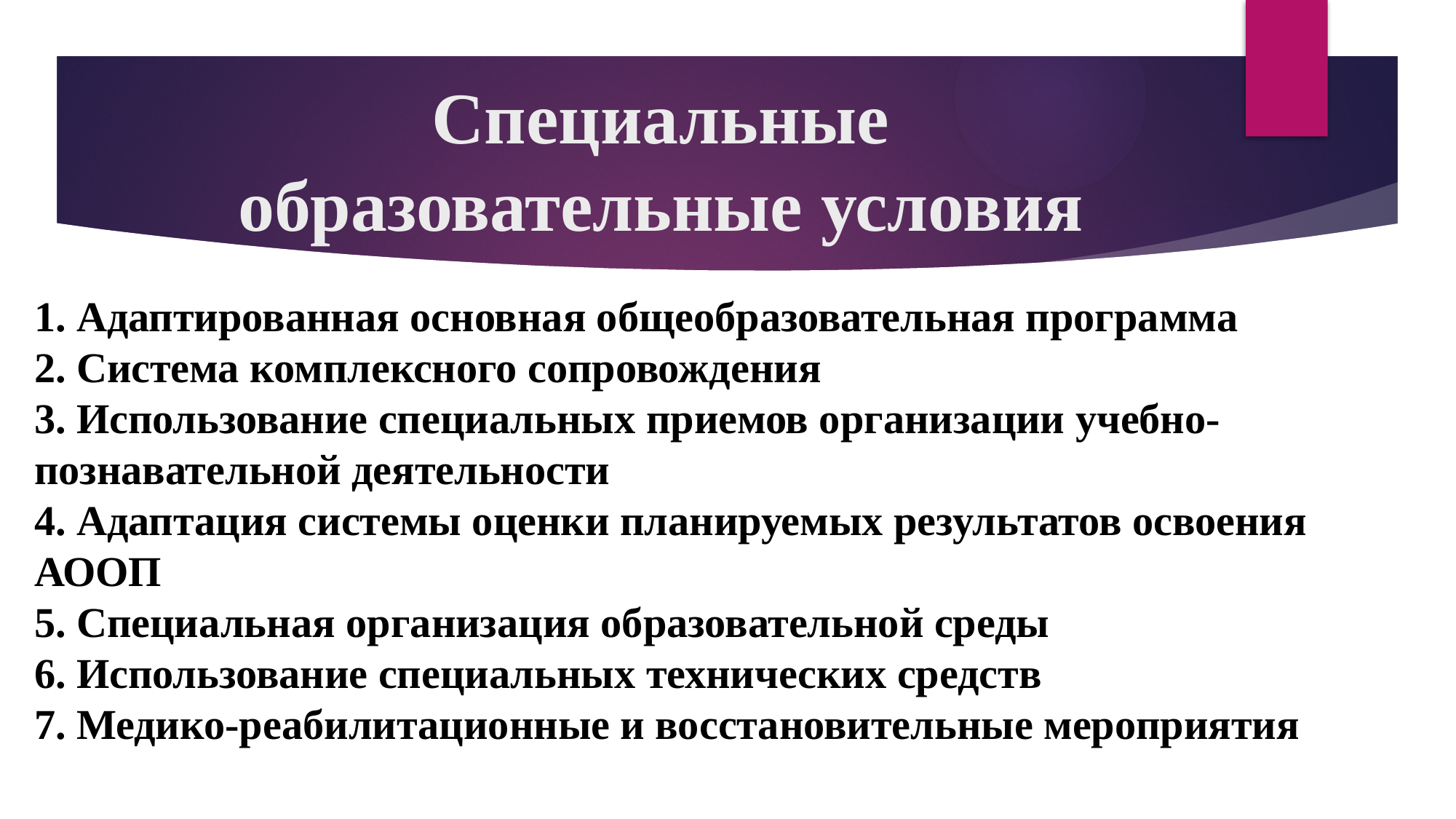

# Специальные образовательные условия
1. Адаптированная основная общеобразовательная программа
2. Система комплексного сопровождения
3. Использование специальных приемов организации учебно-познавательной деятельности
4. Адаптация системы оценки планируемых результатов освоения АООП
5. Специальная организация образовательной среды
6. Использование специальных технических средств
7. Медико-реабилитационные и восстановительные мероприятия